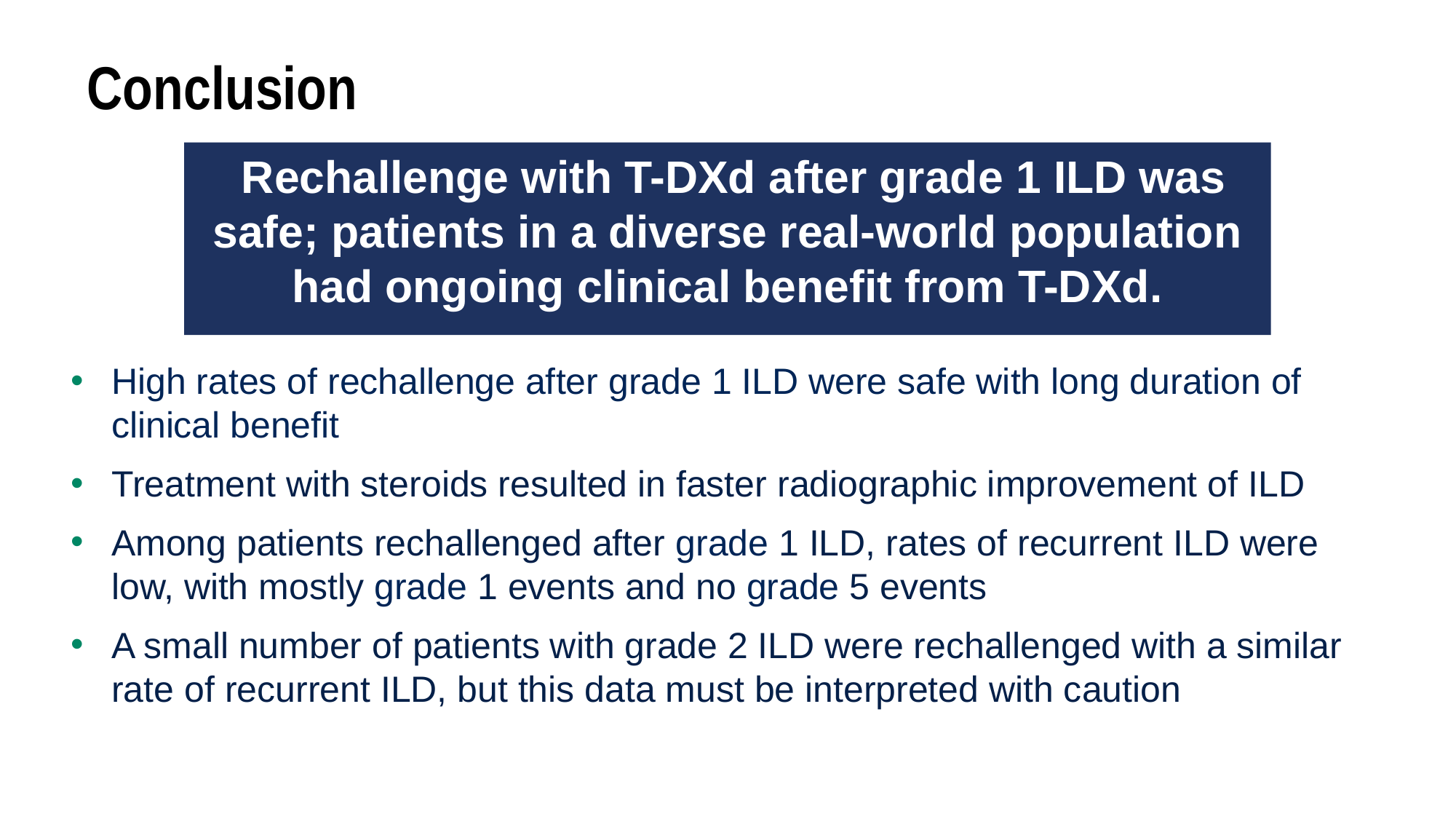

46
# Conclusion
 Rechallenge with T-DXd after grade 1 ILD was safe; patients in a diverse real-world population had ongoing clinical benefit from T-DXd.

High rates of rechallenge after grade 1 ILD were safe with long duration of clinical benefit
Treatment with steroids resulted in faster radiographic improvement of ILD
Among patients rechallenged after grade 1 ILD, rates of recurrent ILD were low, with mostly grade 1 events and no grade 5 events
A small number of patients with grade 2 ILD were rechallenged with a similar rate of recurrent ILD, but this data must be interpreted with caution